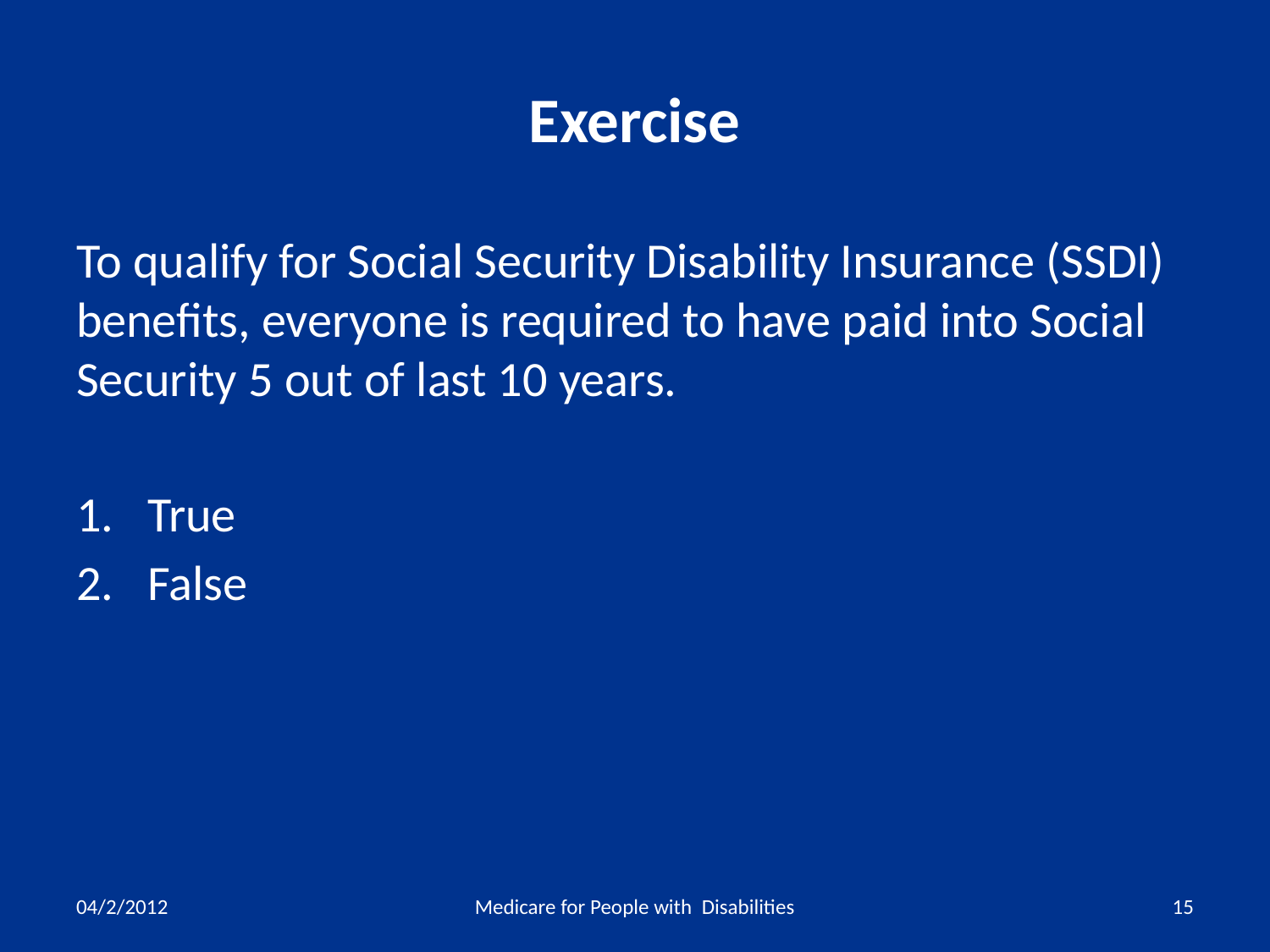

# Exercise
To qualify for Social Security Disability Insurance (SSDI) benefits, everyone is required to have paid into Social Security 5 out of last 10 years.

True
False
04/2/2012
Medicare for People with  Disabilities
15